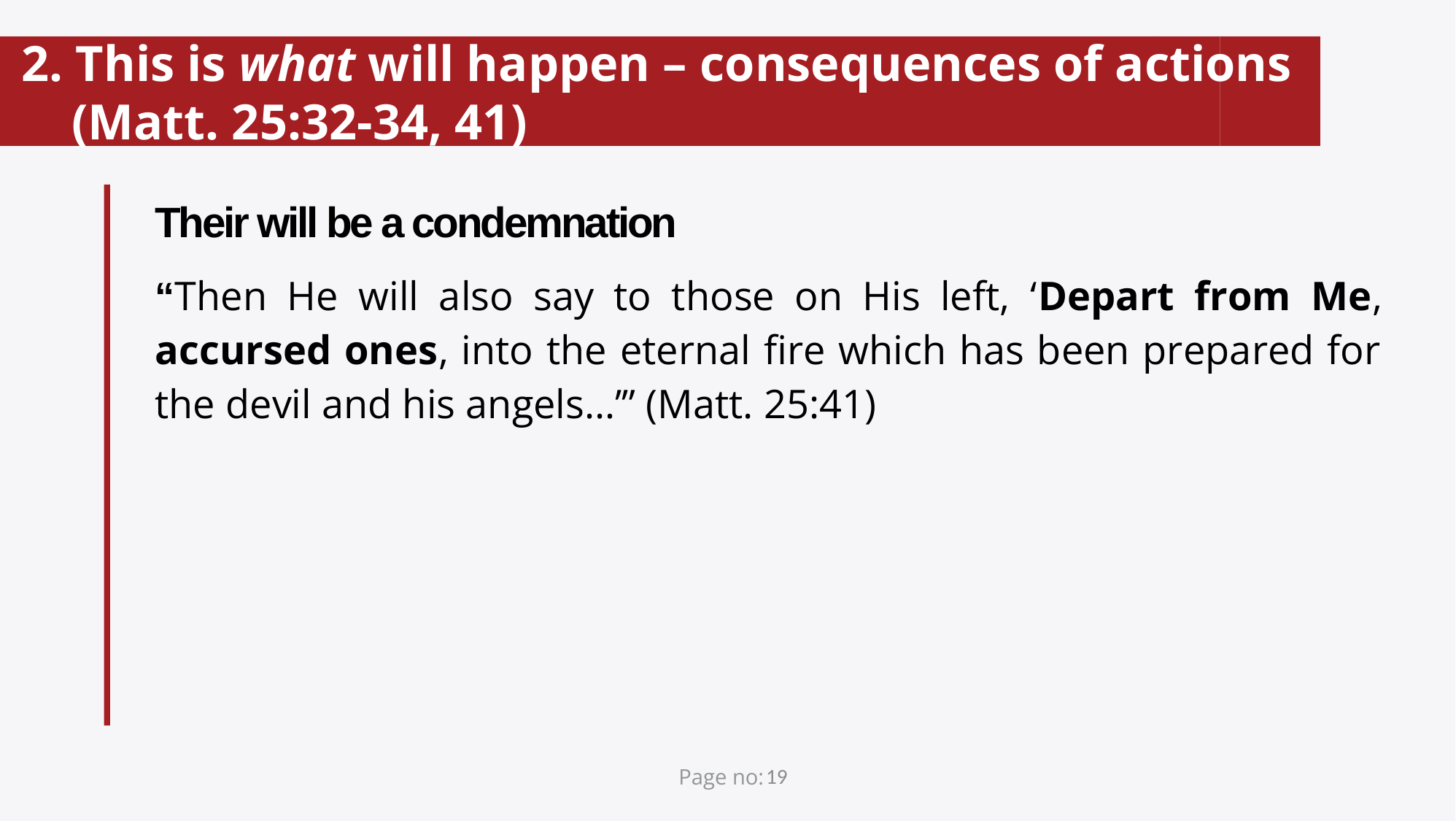

# 2. This is what will happen – consequences of actions (Matt. 25:32-34, 41)
Their will be a condemnation
“Then He will also say to those on His left, ‘Depart from Me, accursed ones, into the eternal fire which has been prepared for the devil and his angels…’” (Matt. 25:41)